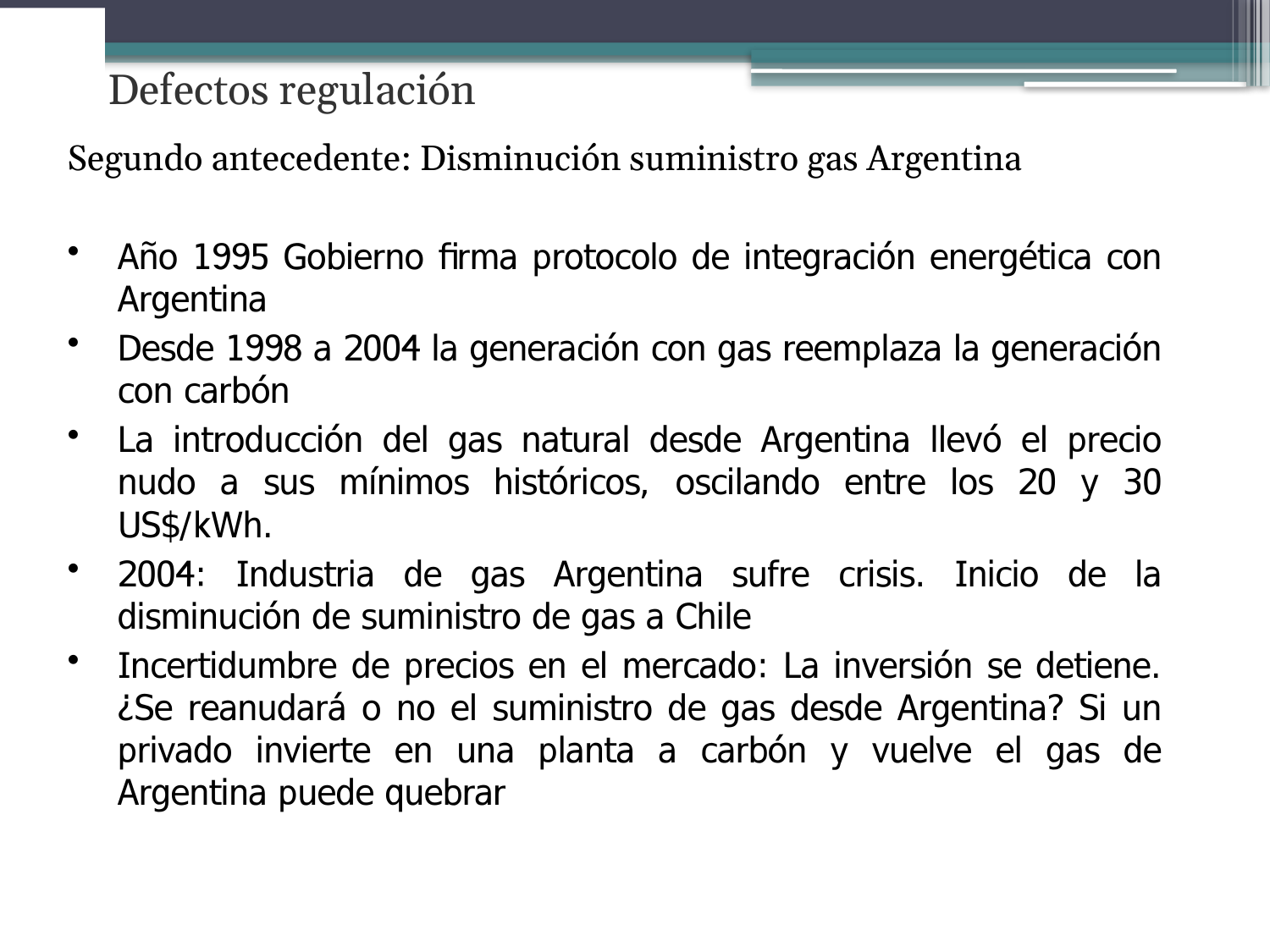

Defectos regulación
Segundo antecedente: Disminución suministro gas Argentina

Año 1995 Gobierno firma protocolo de integración energética con Argentina
Desde 1998 a 2004 la generación con gas reemplaza la generación con carbón
La introducción del gas natural desde Argentina llevó el precio nudo a sus mínimos históricos, oscilando entre los 20 y 30 US$/kWh.
2004: Industria de gas Argentina sufre crisis. Inicio de la disminución de suministro de gas a Chile
Incertidumbre de precios en el mercado: La inversión se detiene. ¿Se reanudará o no el suministro de gas desde Argentina? Si un privado invierte en una planta a carbón y vuelve el gas de Argentina puede quebrar